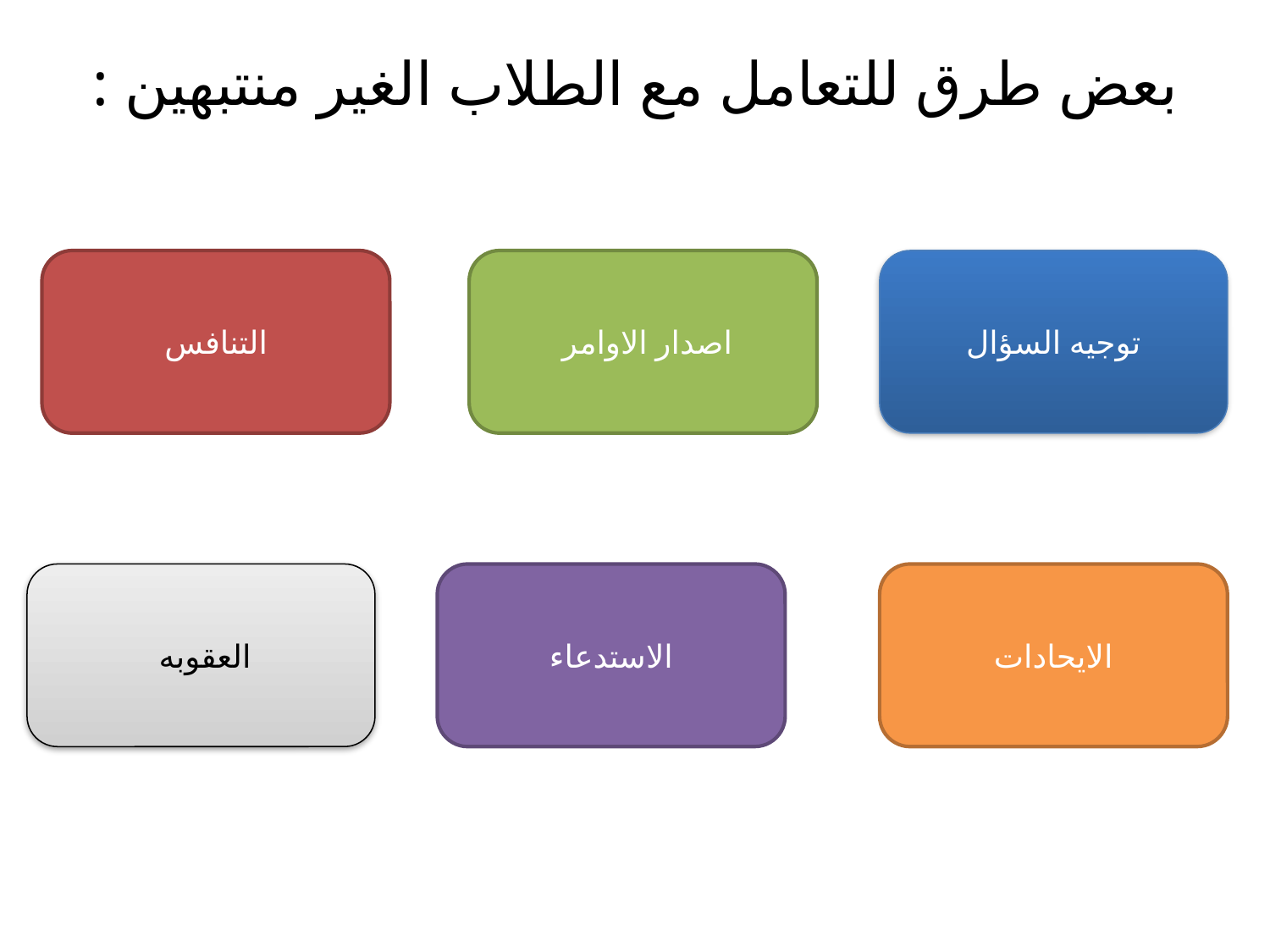

# بعض طرق للتعامل مع الطلاب الغير منتبهين :
التنافس
اصدار الاوامر
توجيه السؤال
العقوبه
الاستدعاء
الايحادات